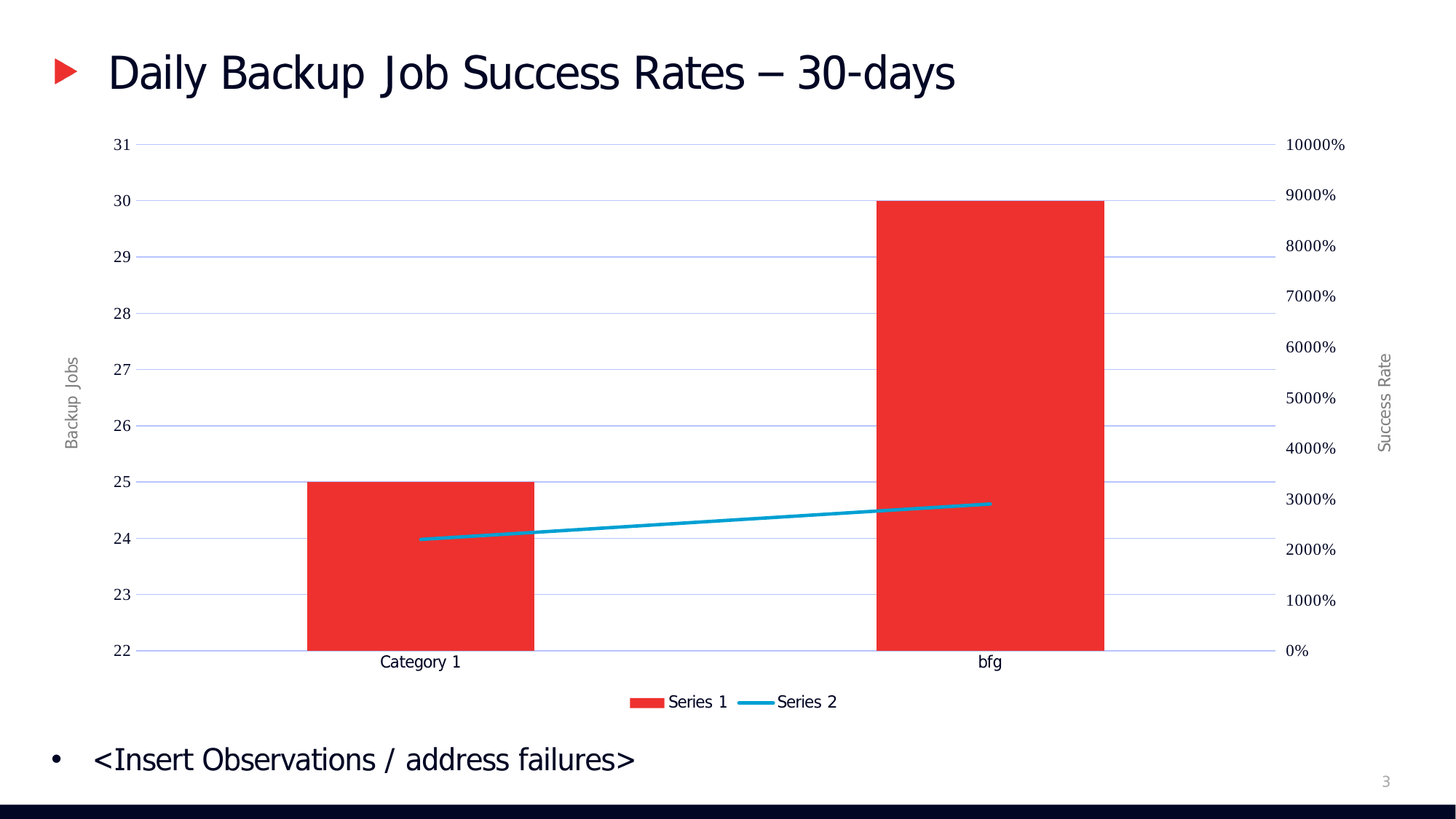

# Daily Backup Job Success Rates – 30-days

### Chart

| Category | Series 1 | Series 2 |
|---|---|---|
| Category 1 | 25.0 | 22.0 |
| bfg | 30.0 | 29.0 |
<Insert Observations / address failures>
3